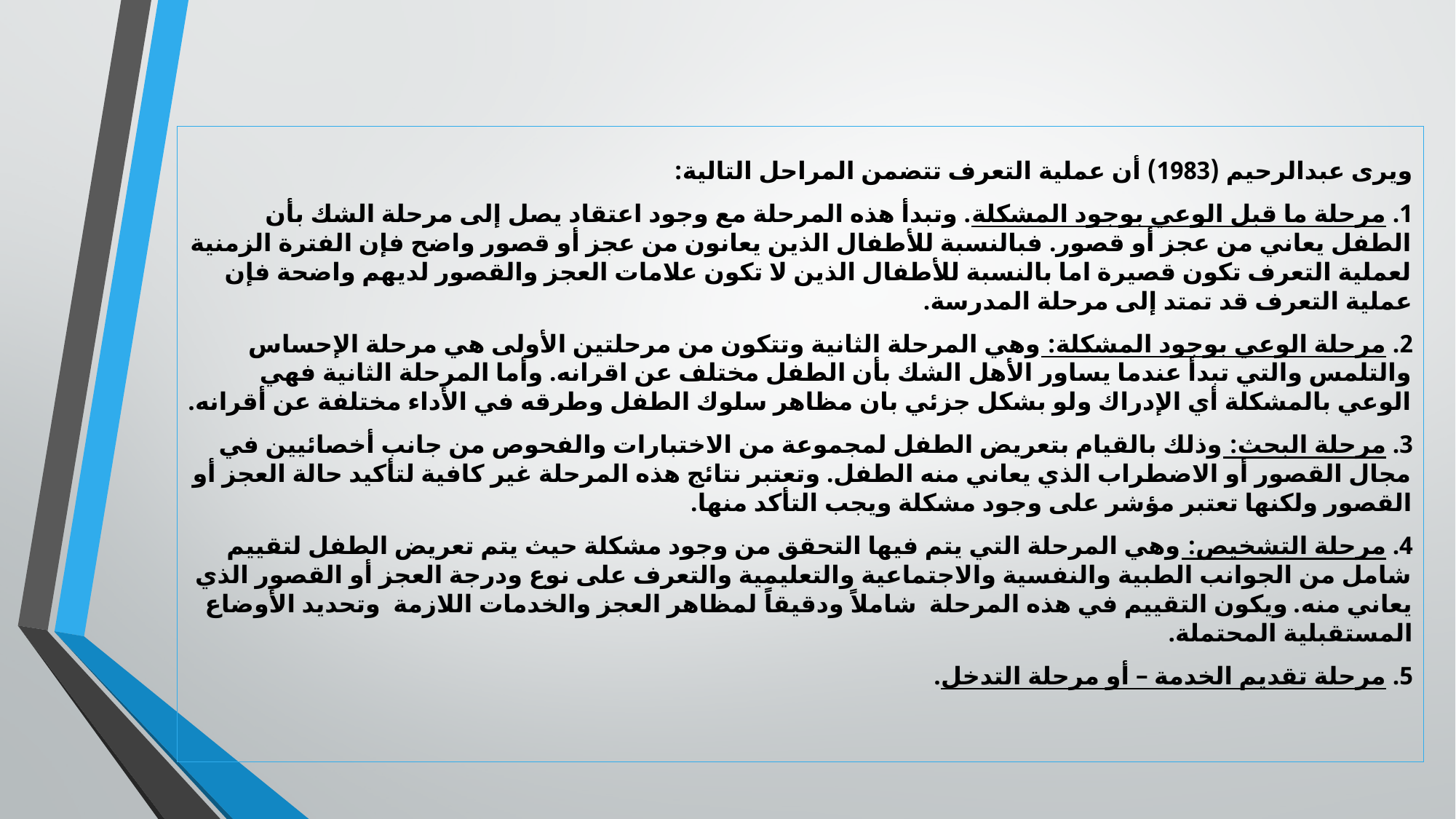

ويرى عبدالرحيم (1983) أن عملية التعرف تتضمن المراحل التالية:
1. مرحلة ما قبل الوعي بوجود المشكلة. وتبدأ هذه المرحلة مع وجود اعتقاد يصل إلى مرحلة الشك بأن الطفل يعاني من عجز أو قصور. فبالنسبة للأطفال الذين يعانون من عجز أو قصور واضح فإن الفترة الزمنية لعملية التعرف تكون قصيرة اما بالنسبة للأطفال الذين لا تكون علامات العجز والقصور لديهم واضحة فإن عملية التعرف قد تمتد إلى مرحلة المدرسة.
2. مرحلة الوعي بوجود المشكلة: وهي المرحلة الثانية وتتكون من مرحلتين الأولى هي مرحلة الإحساس والتلمس والتي تبدأ عندما يساور الأهل الشك بأن الطفل مختلف عن اقرانه. وأما المرحلة الثانية فهي الوعي بالمشكلة أي الإدراك ولو بشكل جزئي بان مظاهر سلوك الطفل وطرقه في الأداء مختلفة عن أقرانه.
3. مرحلة البحث: وذلك بالقيام بتعريض الطفل لمجموعة من الاختبارات والفحوص من جانب أخصائيين في مجال القصور أو الاضطراب الذي يعاني منه الطفل. وتعتبر نتائج هذه المرحلة غير كافية لتأكيد حالة العجز أو القصور ولكنها تعتبر مؤشر على وجود مشكلة ويجب التأكد منها.
4. مرحلة التشخيص: وهي المرحلة التي يتم فيها التحقق من وجود مشكلة حيث يتم تعريض الطفل لتقييم شامل من الجوانب الطبية والنفسية والاجتماعية والتعليمية والتعرف على نوع ودرجة العجز أو القصور الذي يعاني منه. ويكون التقييم في هذه المرحلة  شاملاً ودقيقاً لمظاهر العجز والخدمات اللازمة  وتحديد الأوضاع المستقبلية المحتملة.
5. مرحلة تقديم الخدمة – أو مرحلة التدخل.